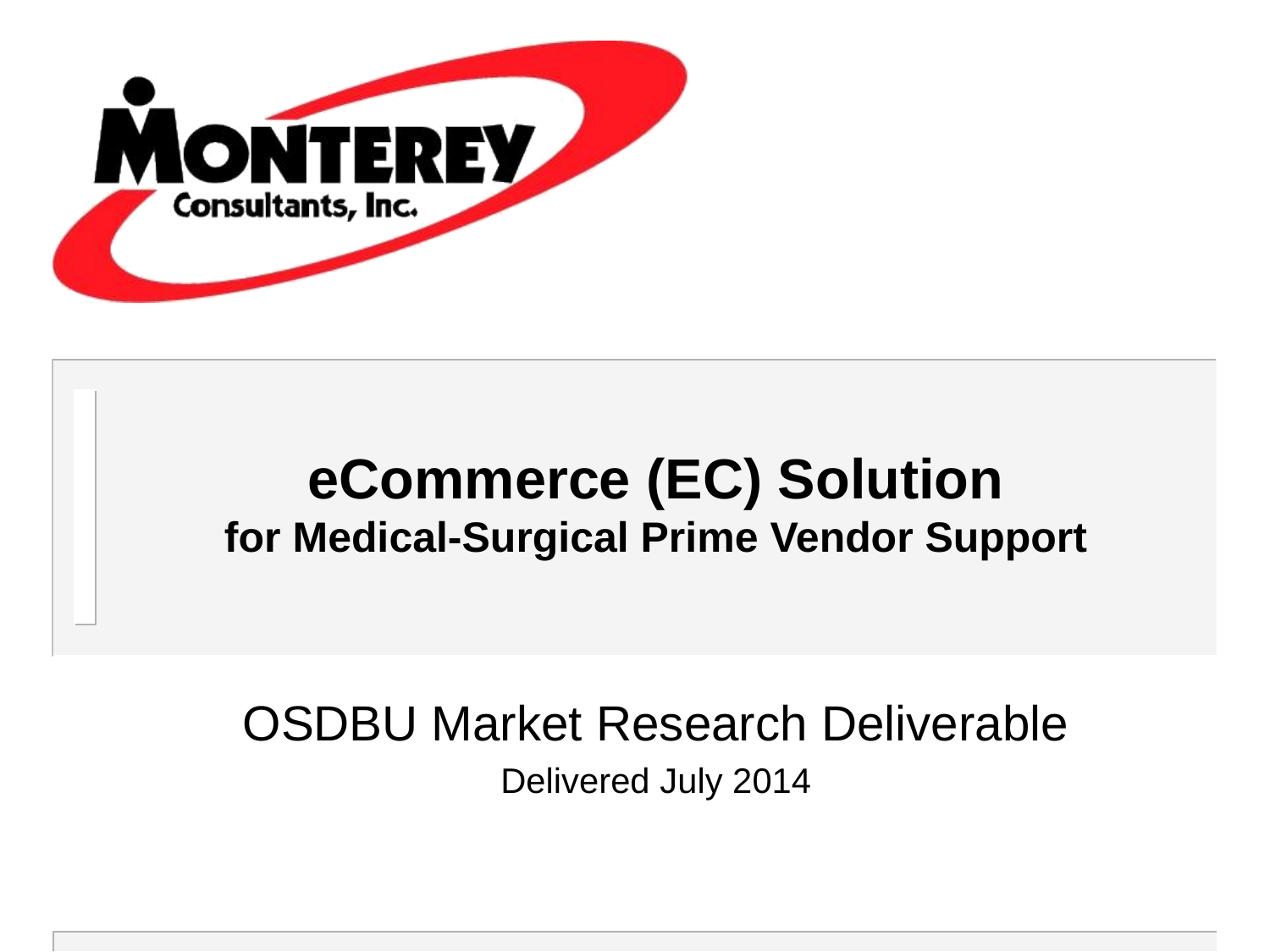

# eCommerce (EC) Solution for Medical-Surgical Prime Vendor Support
OSDBU Market Research Deliverable
Delivered July 2014